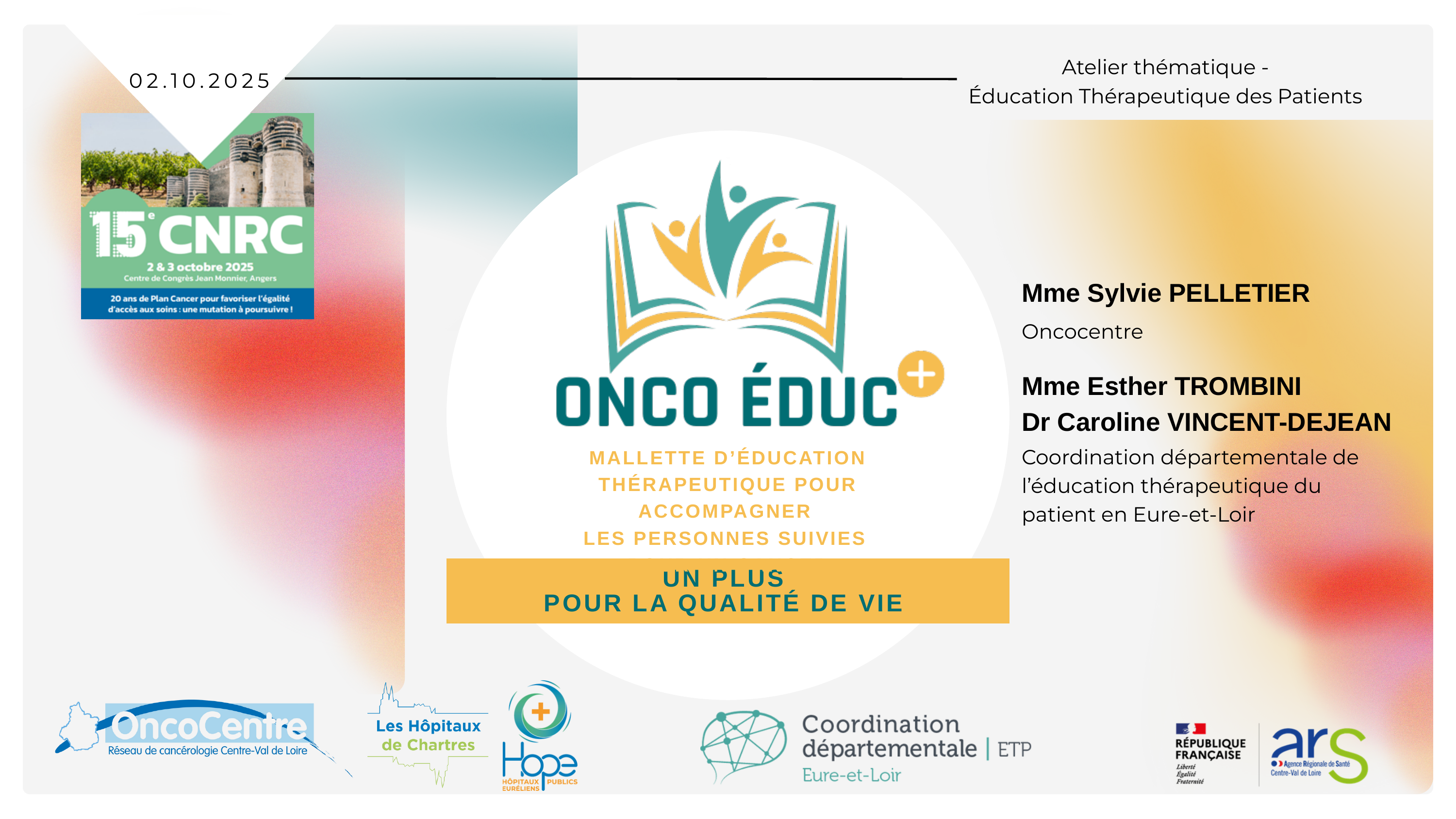

Atelier thématique -
Éducation Thérapeutique des Patients
02.10.2025

Mme Sylvie PELLETIER
Oncocentre
Mme Esther TROMBINI
Dr Caroline VINCENT-DEJEAN
Coordination départementale de l’éducation thérapeutique du patient en Eure-et-Loir
MALLETTE D’ÉDUCATION THÉRAPEUTIQUE POUR ACCOMPAGNER
LES PERSONNES SUIVIES
POUR UN CANCER

UN PLUS
POUR LA QUALITÉ DE VIE